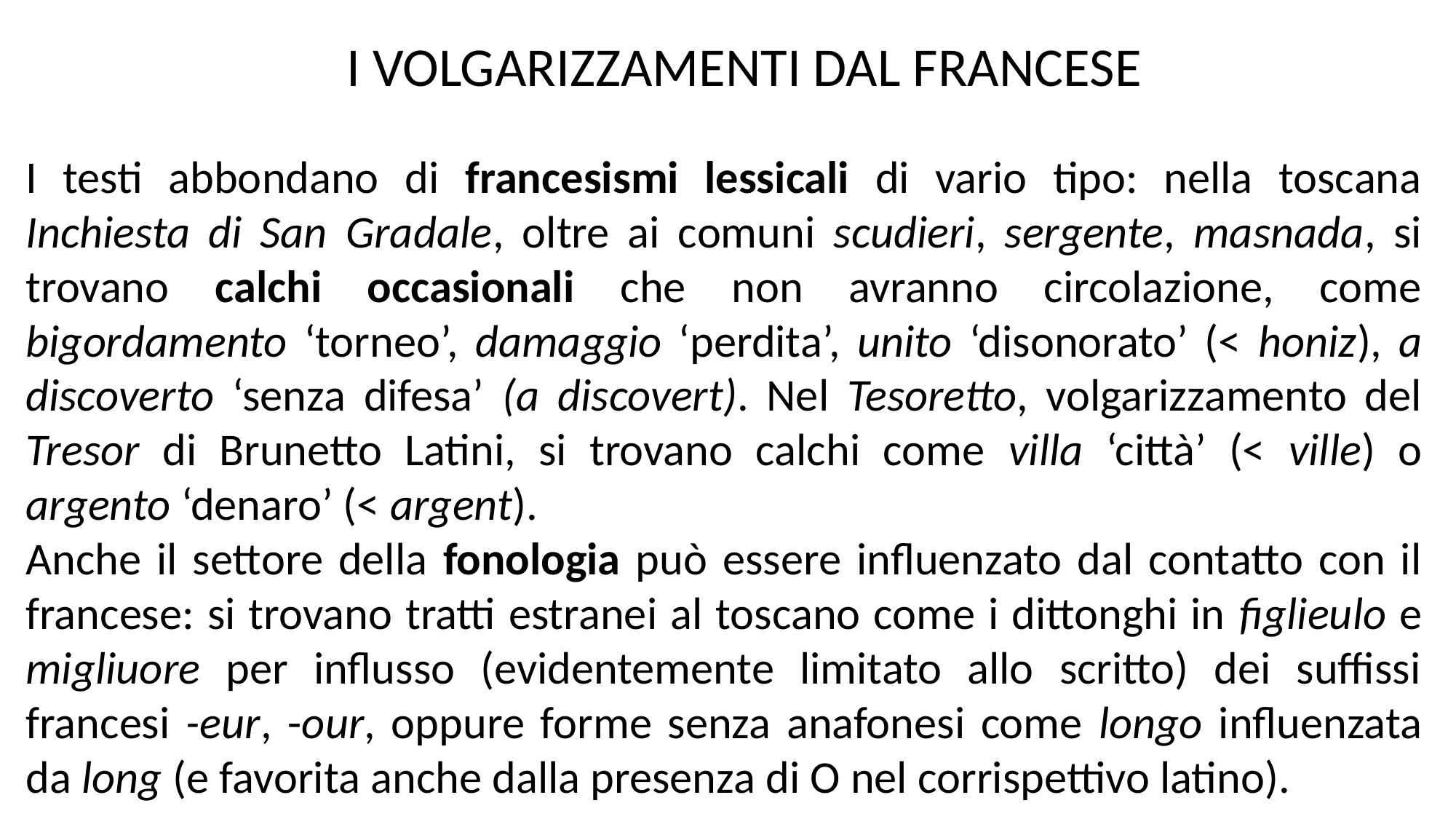

I VOLGARIZZAMENTI DAL FRANCESE
I testi abbondano di francesismi lessicali di vario tipo: nella toscana Inchiesta di San Gradale, oltre ai comuni scudieri, sergente, masnada, si trovano calchi occasionali che non avranno circolazione, come bigordamento ‘torneo’, damaggio ‘perdita’, unito ‘disonorato’ (< honiz), a discoverto ‘senza difesa’ (a discovert). Nel Tesoretto, volgarizzamento del Tresor di Brunetto Latini, si trovano calchi come villa ‘città’ (< ville) o argento ‘denaro’ (< argent).
Anche il settore della fonologia può essere influenzato dal contatto con il francese: si trovano tratti estranei al toscano come i dittonghi in figlieulo e migliuore per influsso (evidentemente limitato allo scritto) dei suffissi francesi -eur, -our, oppure forme senza anafonesi come longo influenzata da long (e favorita anche dalla presenza di O nel corrispettivo latino).